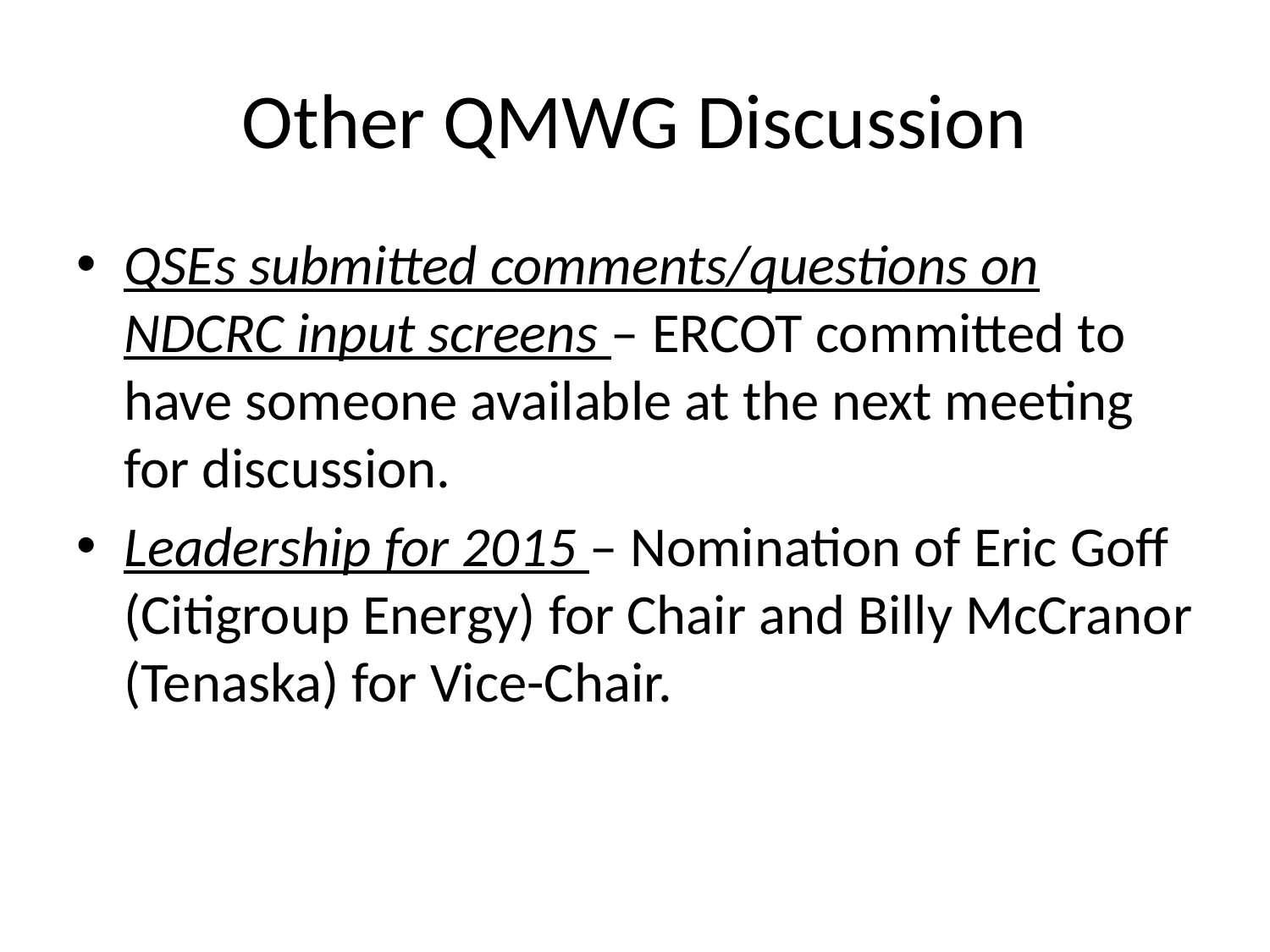

# Other QMWG Discussion
QSEs submitted comments/questions on NDCRC input screens – ERCOT committed to have someone available at the next meeting for discussion.
Leadership for 2015 – Nomination of Eric Goff (Citigroup Energy) for Chair and Billy McCranor (Tenaska) for Vice-Chair.